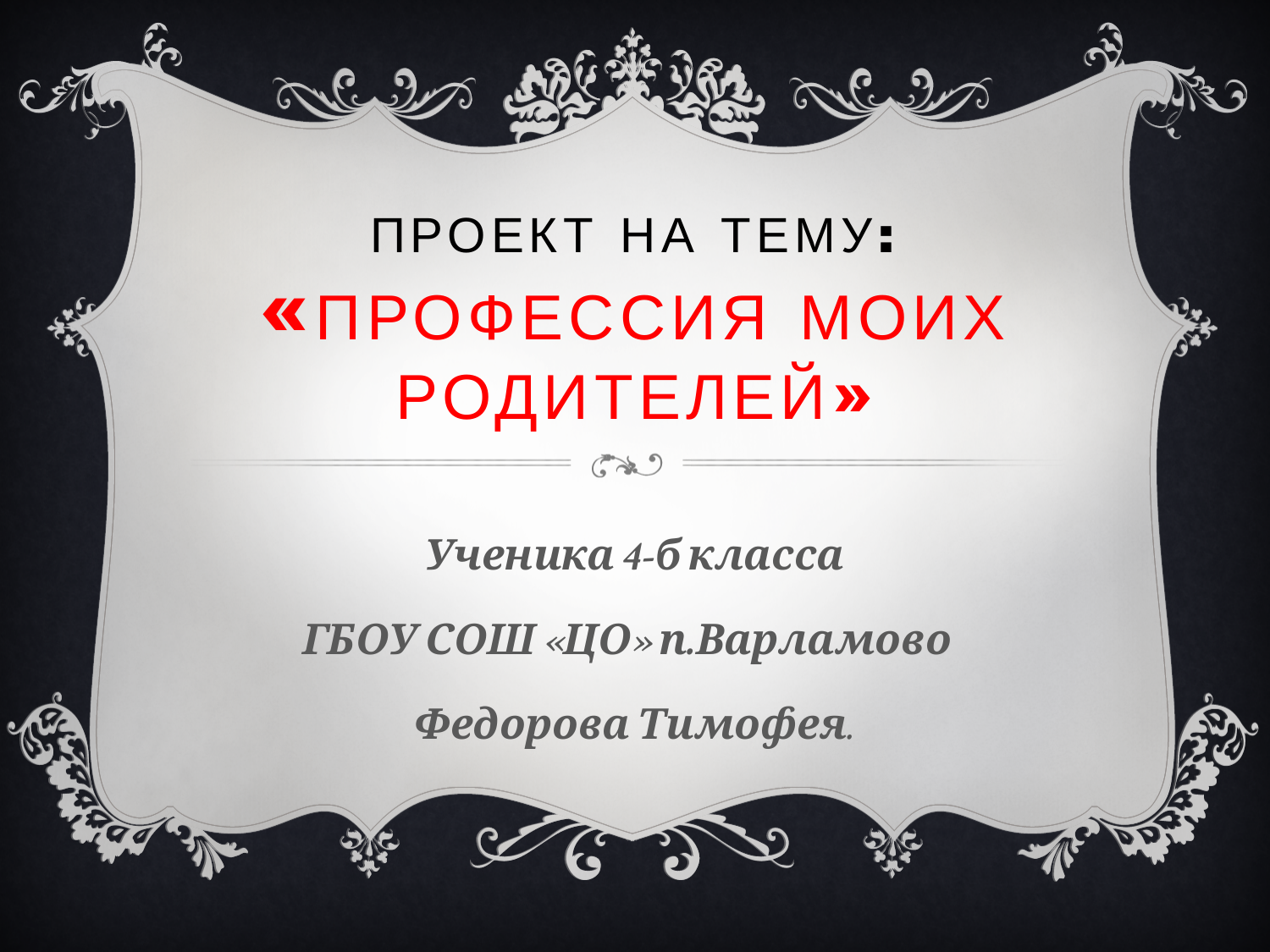

# Проект на тему: «Профессия моих родителей»
Ученика 4-б класса
ГБОУ СОШ «ЦО» п.Варламово
Федорова Тимофея.